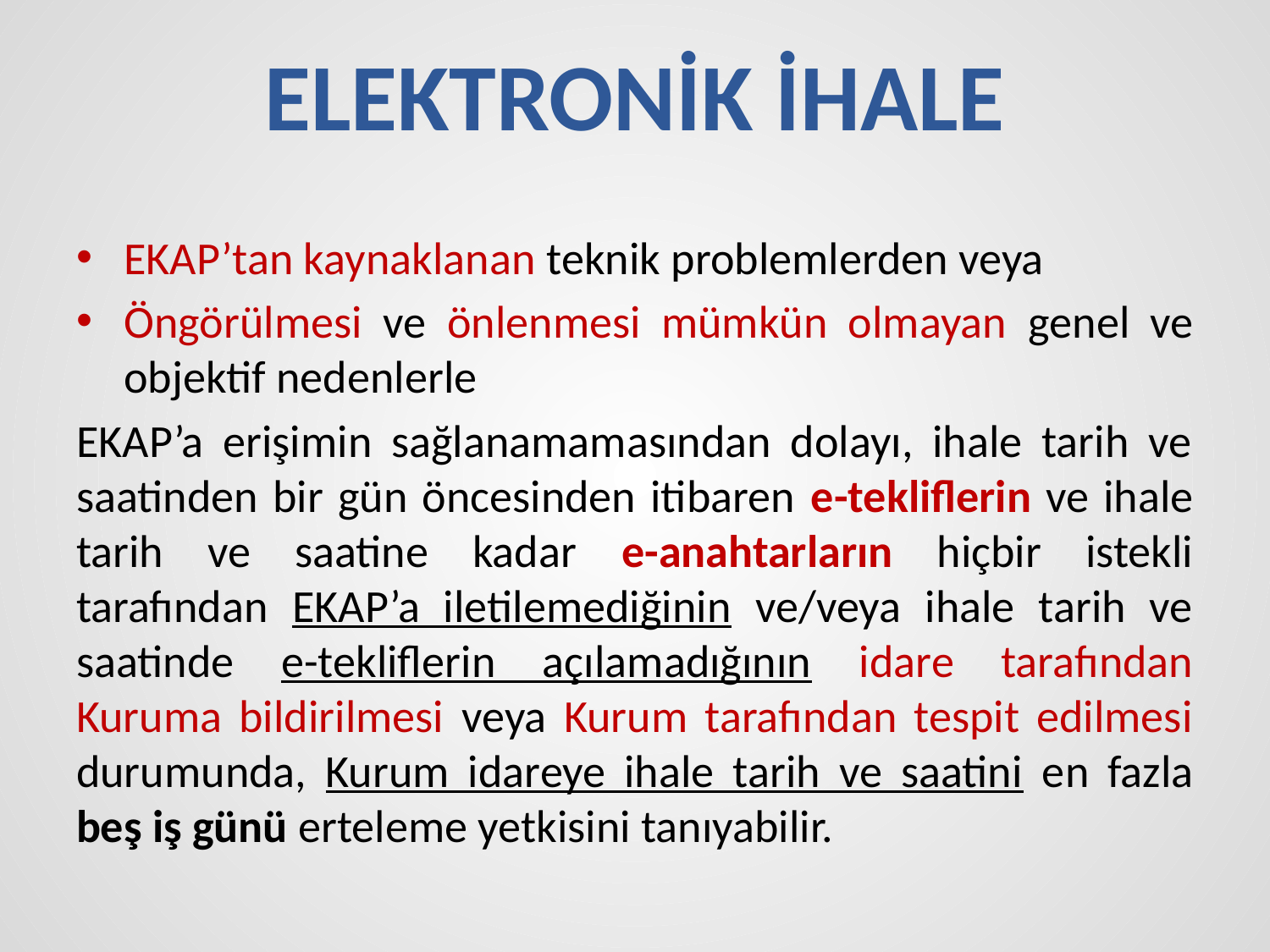

# ELEKTRONİK İHALE
EKAP’tan kaynaklanan teknik problemlerden veya
Öngörülmesi ve önlenmesi mümkün olmayan genel ve objektif nedenlerle
EKAP’a erişimin sağlanamamasından dolayı, ihale tarih ve saatinden bir gün öncesinden itibaren e-tekliflerin ve ihale tarih ve saatine kadar e-anahtarların hiçbir istekli tarafından EKAP’a iletilemediğinin ve/veya ihale tarih ve saatinde e-tekliflerin açılamadığının idare tarafından Kuruma bildirilmesi veya Kurum tarafından tespit edilmesi durumunda, Kurum idareye ihale tarih ve saatini en fazla beş iş günü erteleme yetkisini tanıyabilir.